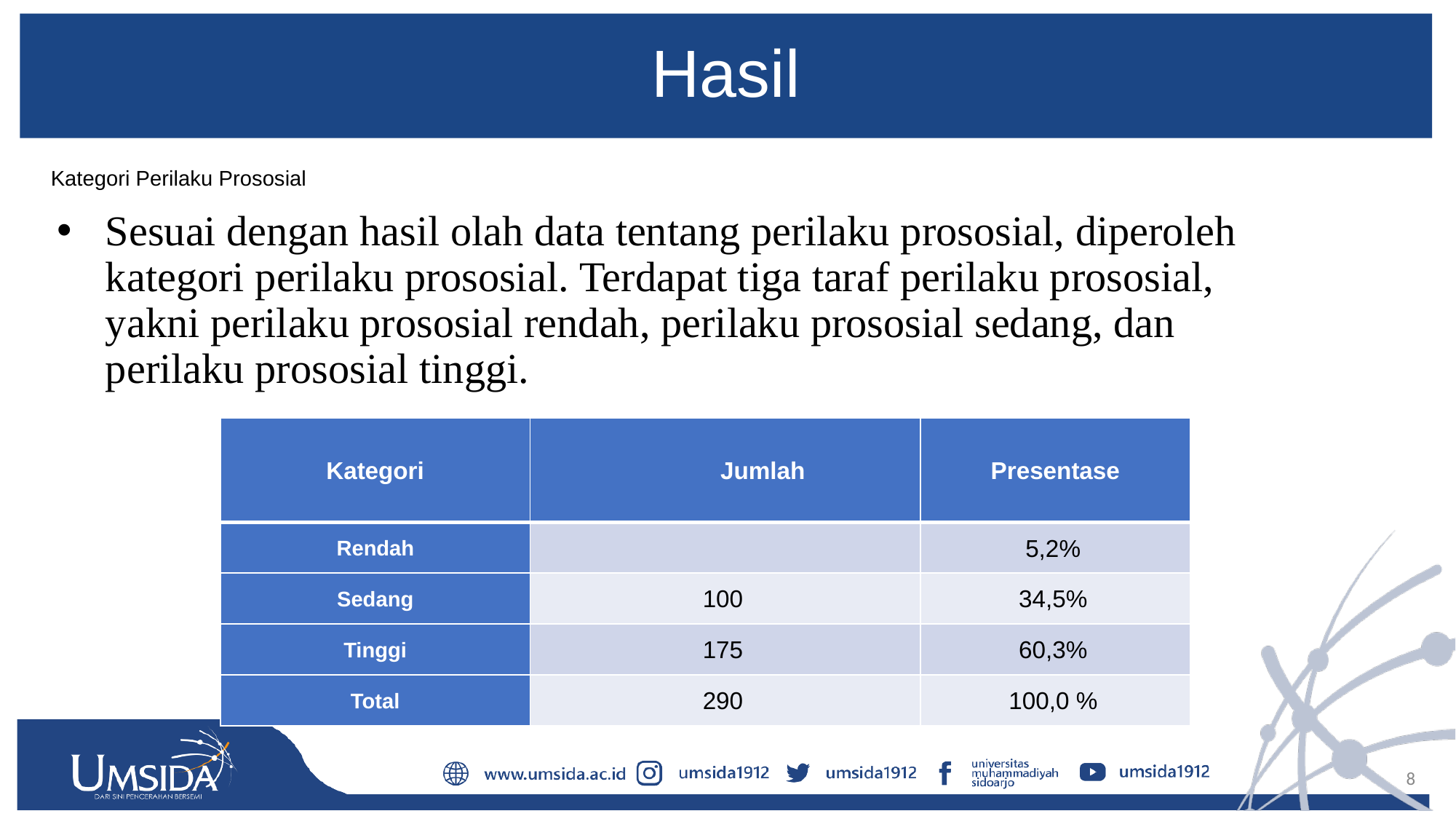

# Hasil
Kategori Perilaku Prososial
Sesuai dengan hasil olah data tentang perilaku prososial, diperoleh kategori perilaku prososial. Terdapat tiga taraf perilaku prososial, yakni perilaku prososial rendah, perilaku prososial sedang, dan perilaku prososial tinggi.
| Kategori | Jumlah | Presentase |
| --- | --- | --- |
| Rendah |  | 5,2% |
| Sedang | 100 | 34,5% |
| Tinggi | 175 | 60,3% |
| Total | 290 | 100,0 % |